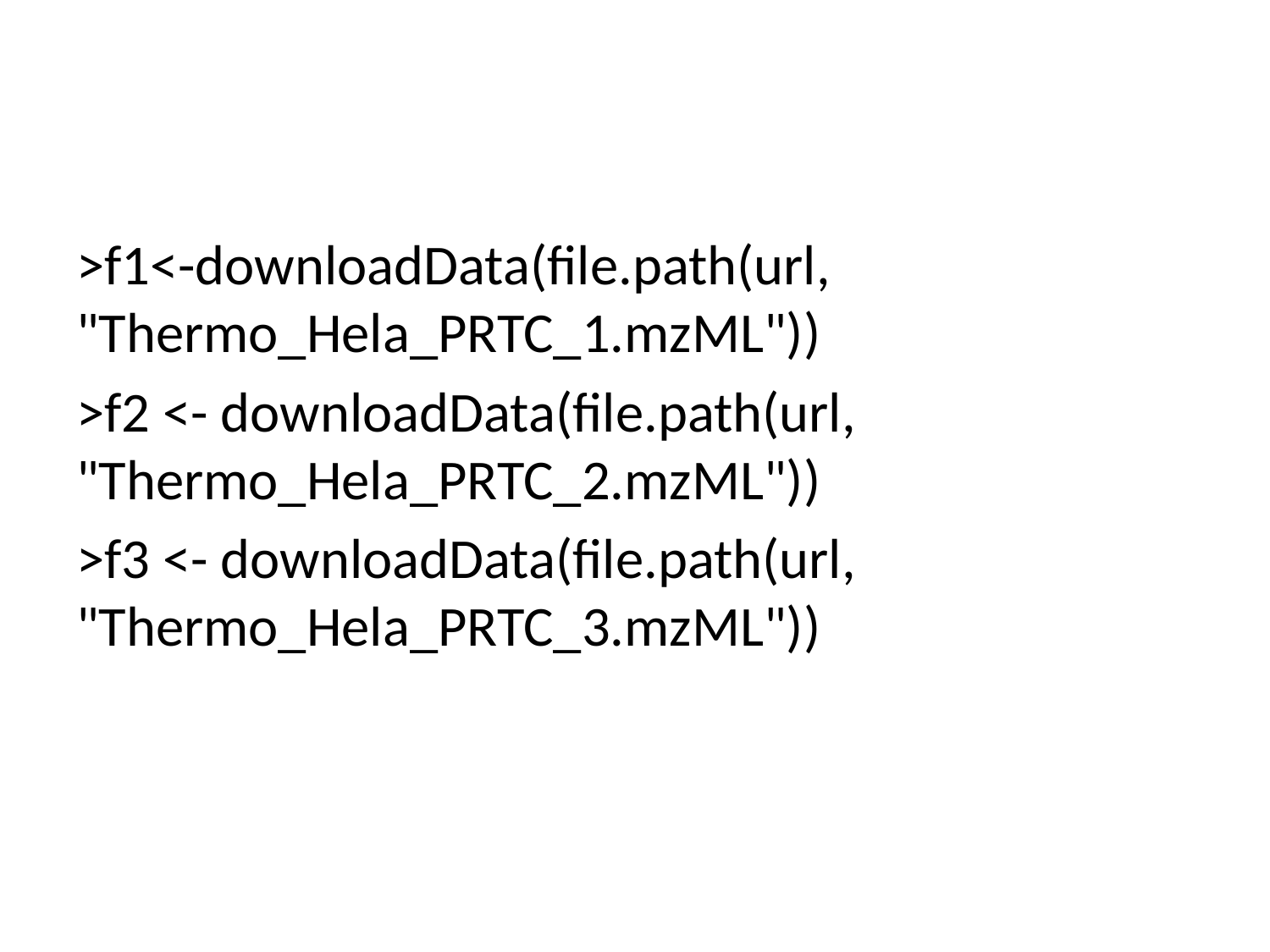

#
>f1<-downloadData(file.path(url, "Thermo_Hela_PRTC_1.mzML"))
>f2 <- downloadData(file.path(url, "Thermo_Hela_PRTC_2.mzML"))
>f3 <- downloadData(file.path(url, "Thermo_Hela_PRTC_3.mzML"))